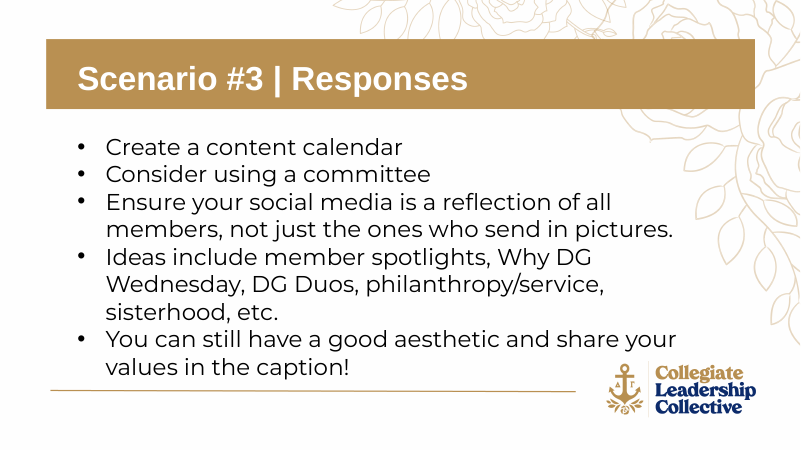

Scenario #3 | Responses
Create a content calendar
Consider using a committee
Ensure your social media is a reflection of all members, not just the ones who send in pictures.
Ideas include member spotlights, Why DG Wednesday, DG Duos, philanthropy/service, sisterhood, etc.
You can still have a good aesthetic and share your values in the caption!